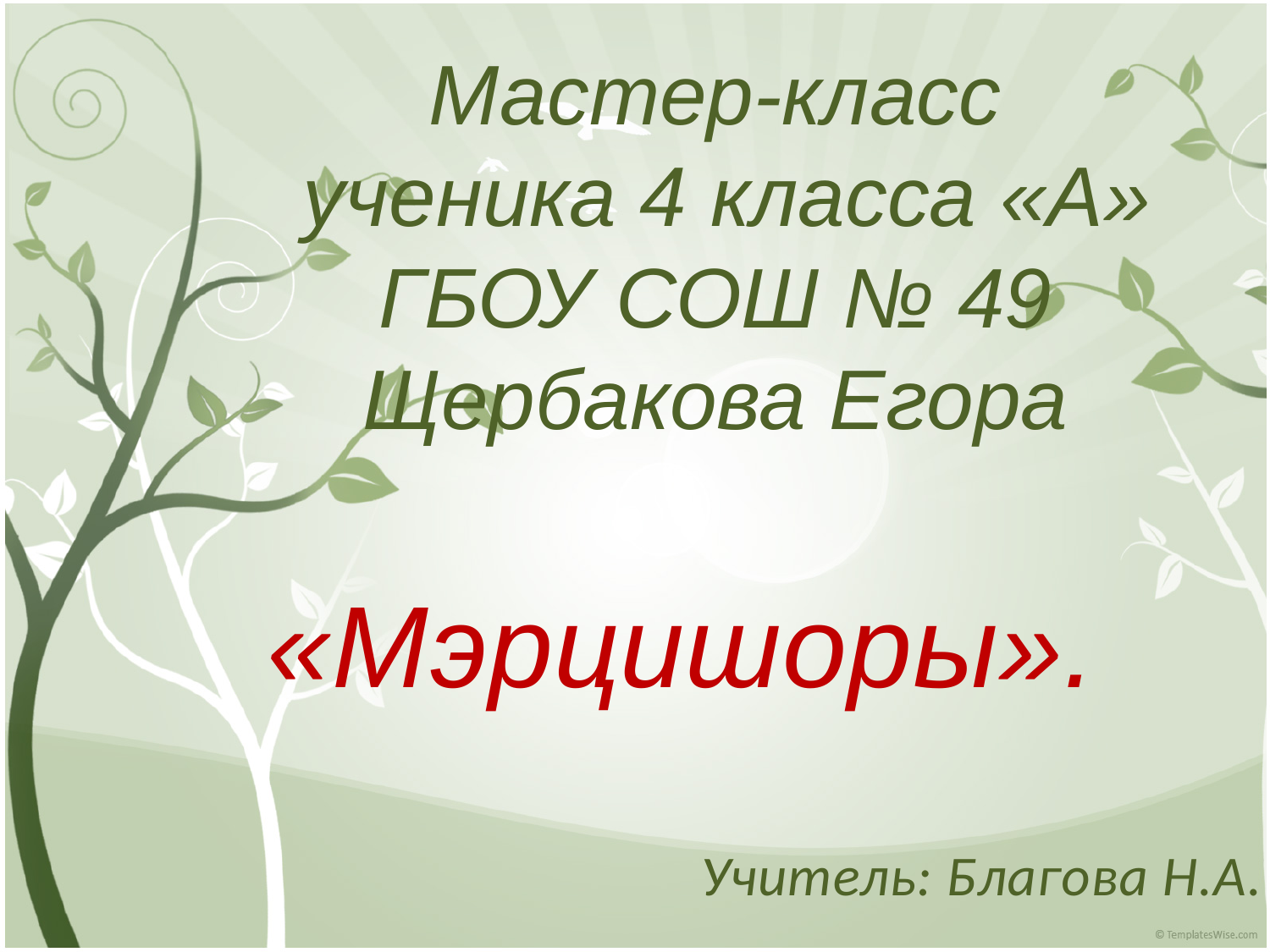

# Мастер-класс ученика 4 класса «А» ГБОУ СОШ № 49 Щербакова Егора
«Мэрцишоры».
Учитель: Благова Н.А.